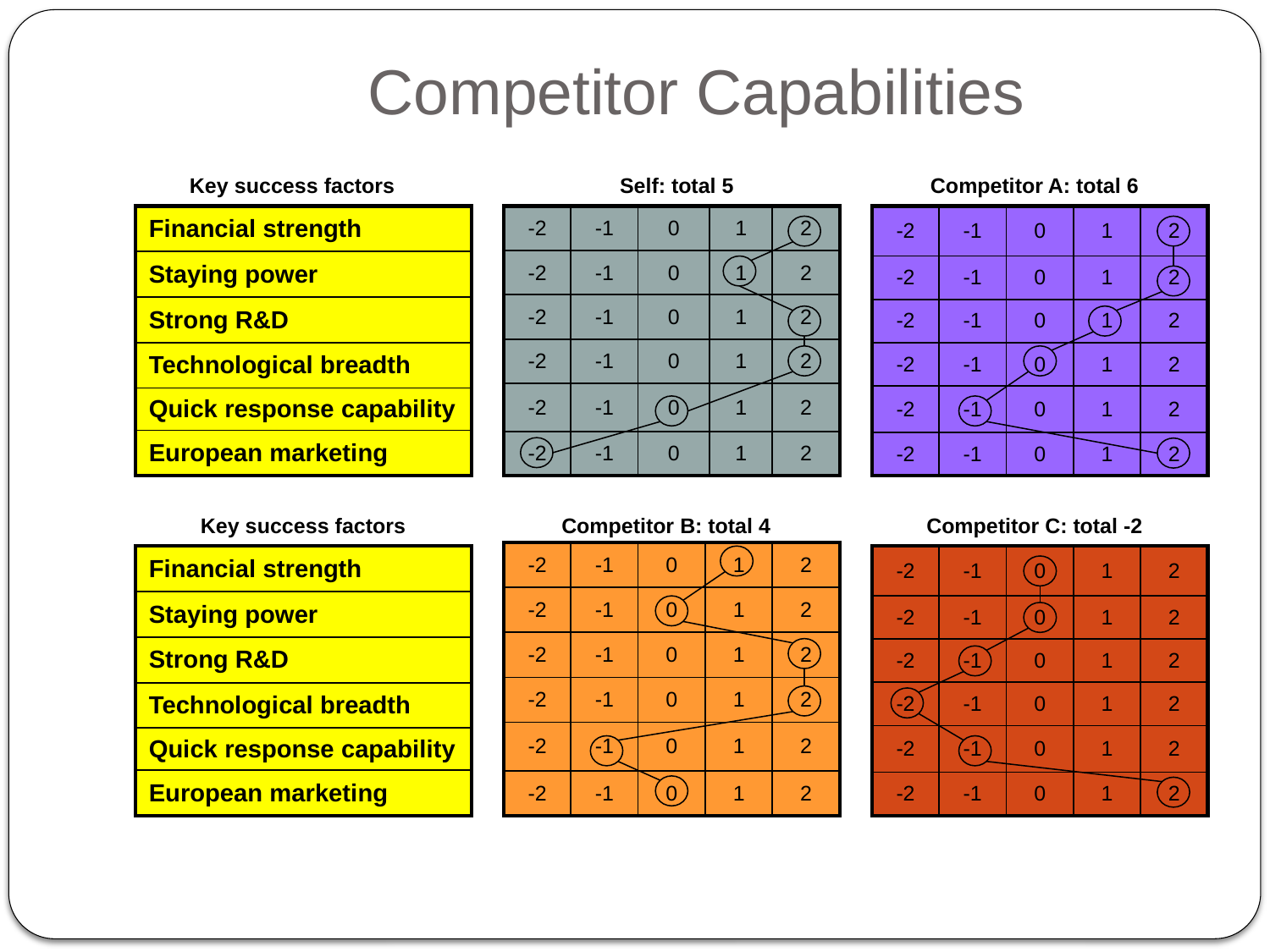

Competitor Capabilities

Key success factors
Self: total 5
Competitor A: total 6

| Financial strength |
| --- |
| Staying power |
| Strong R&D |
| Technological breadth |
| Quick response capability |
| European marketing |
| -2 | -1 | 0 | 1 | 2 |
| --- | --- | --- | --- | --- |
| -2 | -1 | 0 | 1 | 2 |
| -2 | -1 | 0 | 1 | 2 |
| -2 | -1 | 0 | 1 | 2 |
| -2 | -1 | 0 | 1 | 2 |
| -2 | -1 | 0 | 1 | 2 |
| -2 | -1 | 0 | 1 | 2 |
| --- | --- | --- | --- | --- |
| -2 | -1 | 0 | 1 | 2 |
| -2 | -1 | 0 | 1 | 2 |
| -2 | -1 | 0 | 1 | 2 |
| -2 | -1 | 0 | 1 | 2 |
| -2 | -1 | 0 | 1 | 2 |

Key success factors
Competitor B: total 4
Competitor C: total -2
| -2 | -1 | 0 | 1 | 2 |
| --- | --- | --- | --- | --- |
| -2 | -1 | 0 | 1 | 2 |
| -2 | -1 | 0 | 1 | 2 |
| -2 | -1 | 0 | 1 | 2 |
| -2 | -1 | 0 | 1 | 2 |
| -2 | -1 | 0 | 1 | 2 |
| -2 | -1 | 0 | 1 | 2 |
| --- | --- | --- | --- | --- |
| -2 | -1 | 0 | 1 | 2 |
| -2 | -1 | 0 | 1 | 2 |
| -2 | -1 | 0 | 1 | 2 |
| -2 | -1 | 0 | 1 | 2 |
| -2 | -1 | 0 | 1 | 2 |
| Financial strength |
| --- |
| Staying power |
| Strong R&D |
| Technological breadth |
| Quick response capability |
| European marketing |